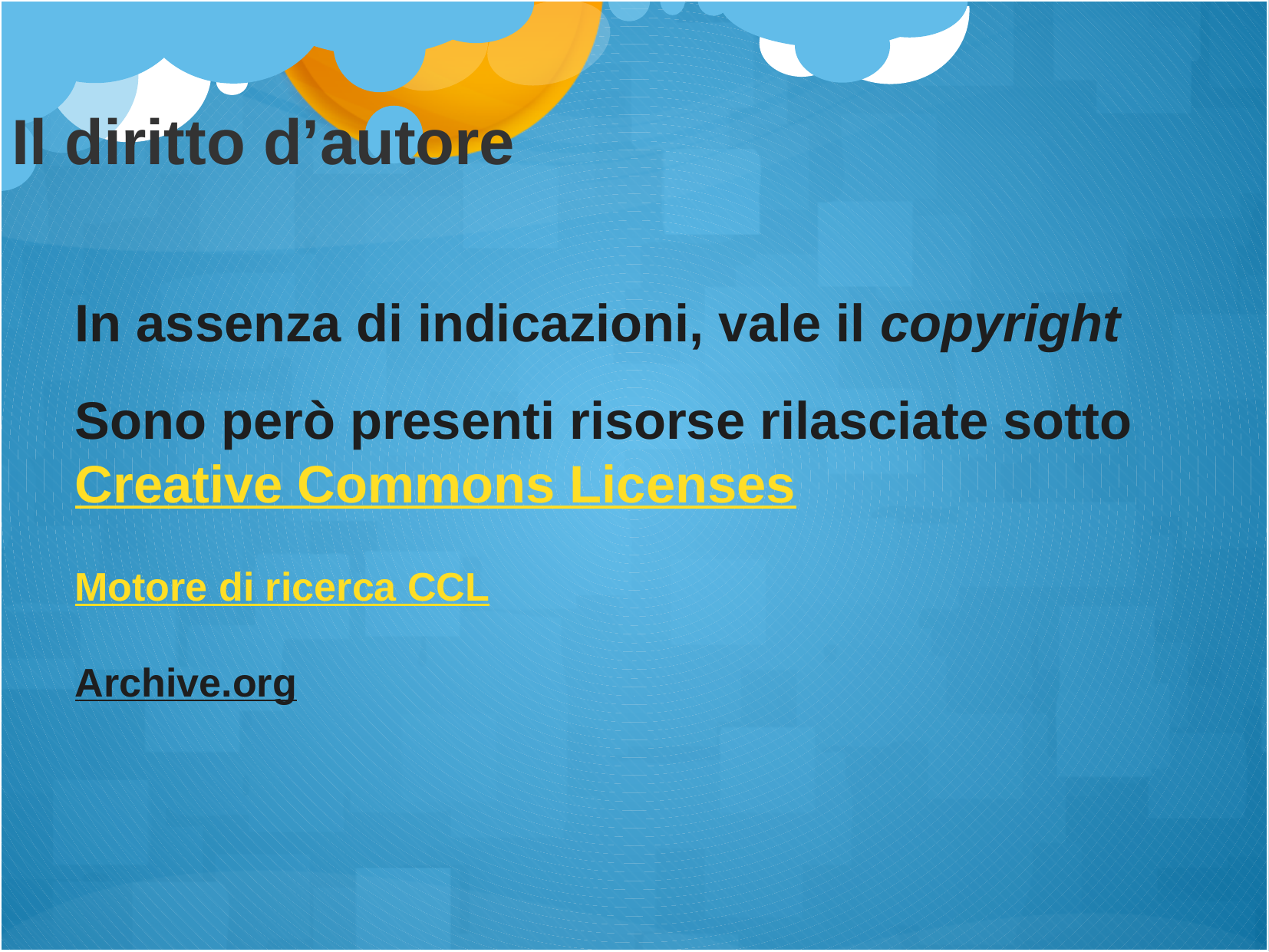

Il diritto d’autore

In assenza di indicazioni, vale il copyright

Sono però presenti risorse rilasciate sotto Creative Commons Licenses

Motore di ricerca CCL

Archive.org